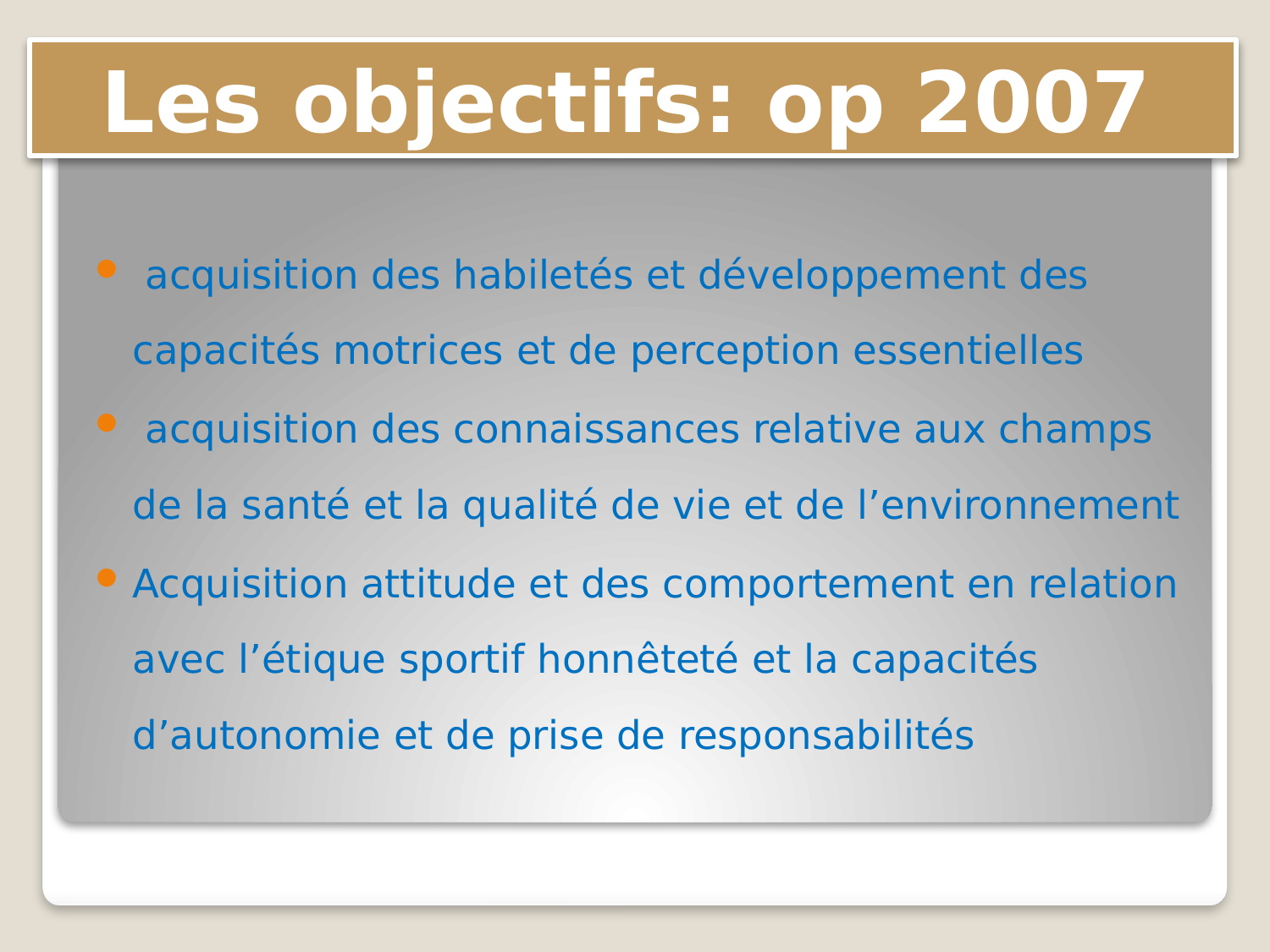

# Les objectifs: op 2007
 acquisition des habiletés et développement des capacités motrices et de perception essentielles
 acquisition des connaissances relative aux champs de la santé et la qualité de vie et de l’environnement
Acquisition attitude et des comportement en relation avec l’étique sportif honnêteté et la capacités d’autonomie et de prise de responsabilités